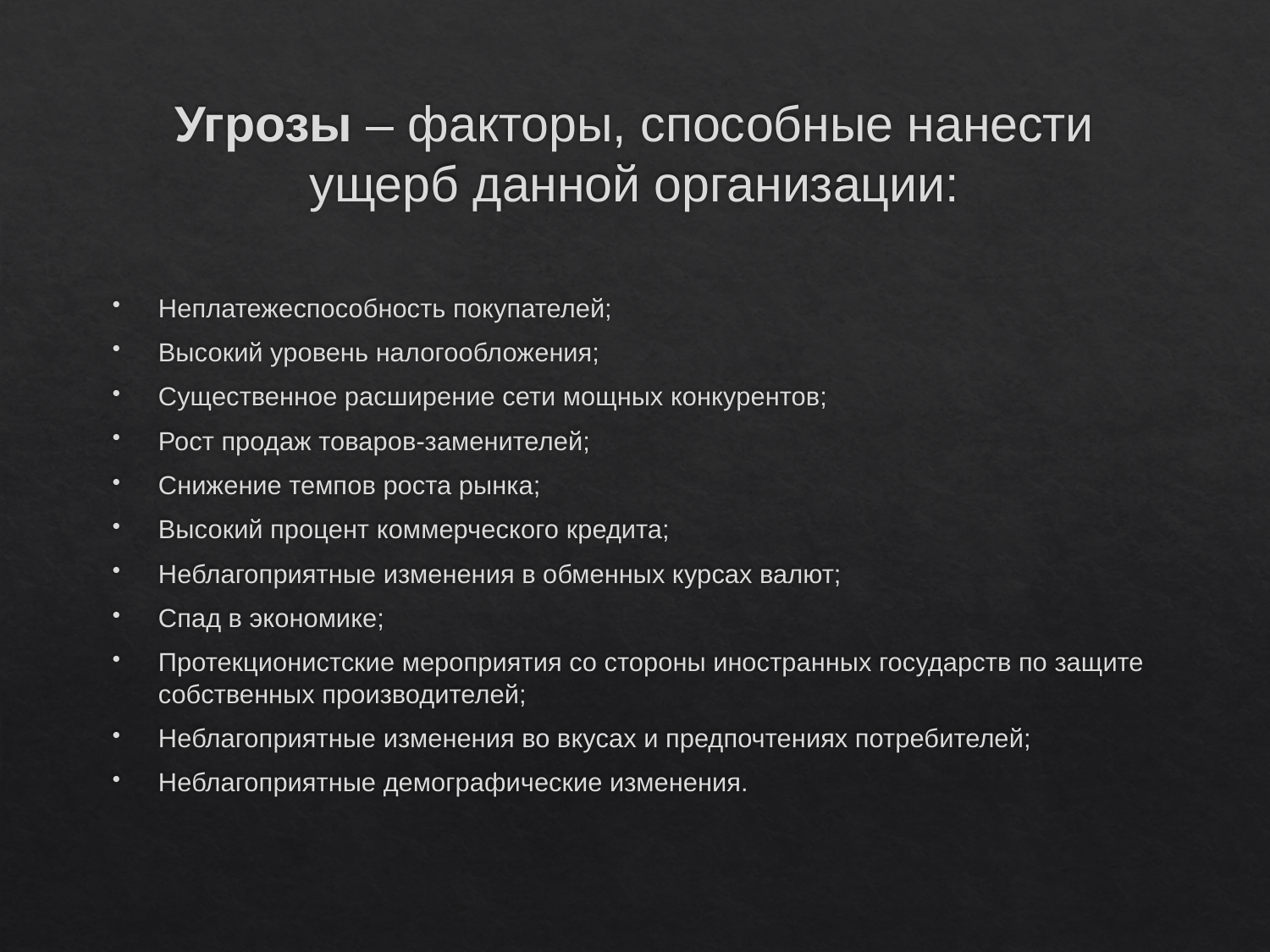

# Угрозы – факторы, способные нанести ущерб данной организации:

Неплатежеспособность покупателей;
Высокий уровень налогообложения;
Существенное расширение сети мощных конкурентов;
Рост продаж товаров-заменителей;
Снижение темпов роста рынка;
Высокий процент коммерческого кредита;
Неблагоприятные изменения в обменных курсах валют;
Спад в экономике;
Протекционистские мероприятия со стороны иностранных государств по защите собственных производителей;
Неблагоприятные изменения во вкусах и предпочтениях потребителей;
Неблагоприятные демографические изменения.